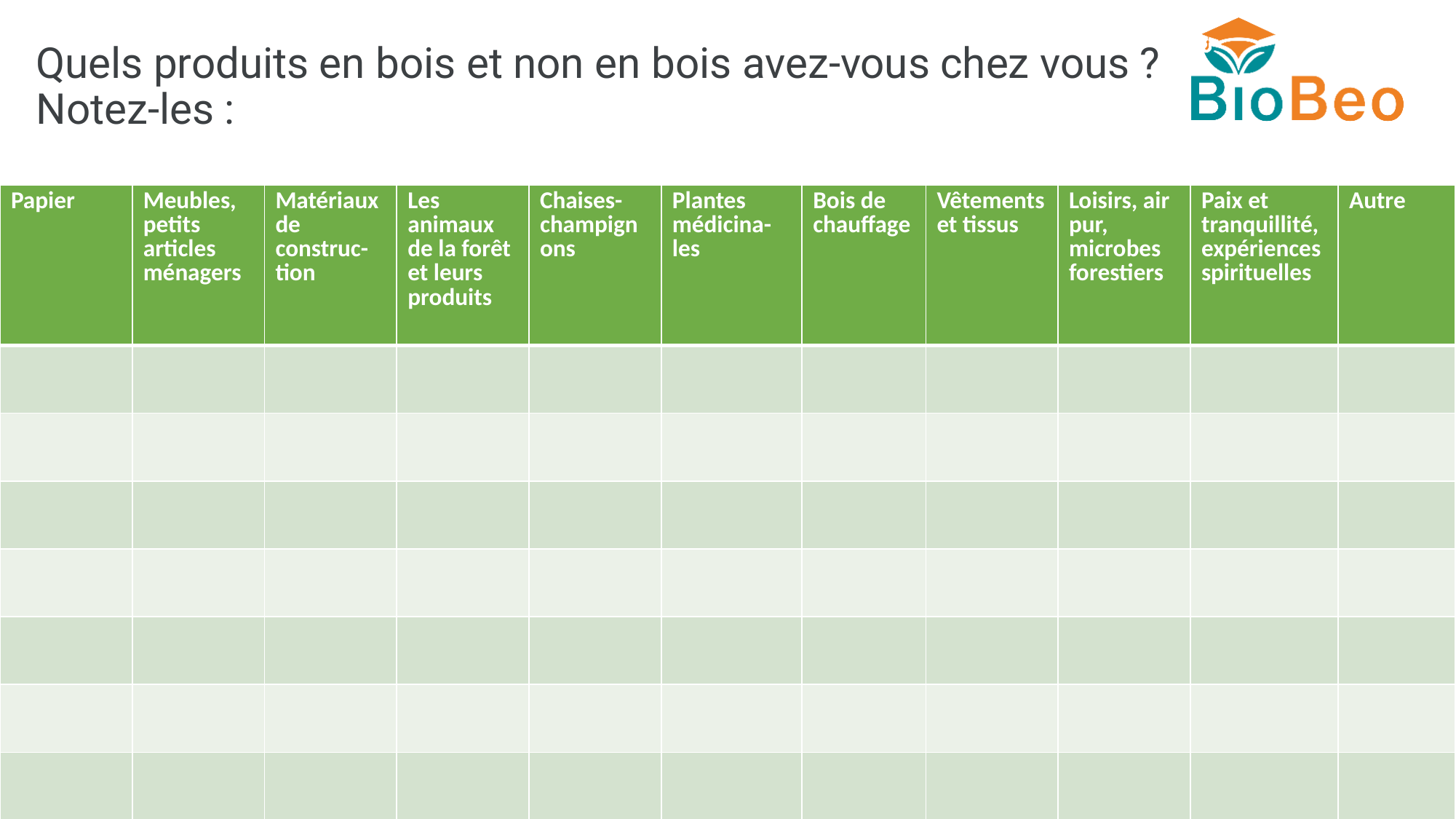

# Quels produits en bois et non en bois avez-vous chez vous ? Notez-les :
| Papier | Meubles, petits articles ménagers | Matériaux de construc-tion | Les animaux de la forêt et leurs produits | Chaises-champignons | Plantes médicina-les | Bois de chauffage | Vêtements et tissus | Loisirs, air pur, microbes forestiers | Paix et tranquillité, expériences spirituelles | Autre |
| --- | --- | --- | --- | --- | --- | --- | --- | --- | --- | --- |
|  |  |  |  |  |  |  |  |  |  |  |
|  |  |  |  |  |  |  |  |  |  |  |
|  |  |  |  |  |  |  |  |  |  |  |
|  |  |  |  |  |  |  |  |  |  |  |
|  |  |  |  |  |  |  |  |  |  |  |
|  |  |  |  |  |  |  |  |  |  |  |
|  |  |  |  |  |  |  |  |  |  |  |

BioBeo
13